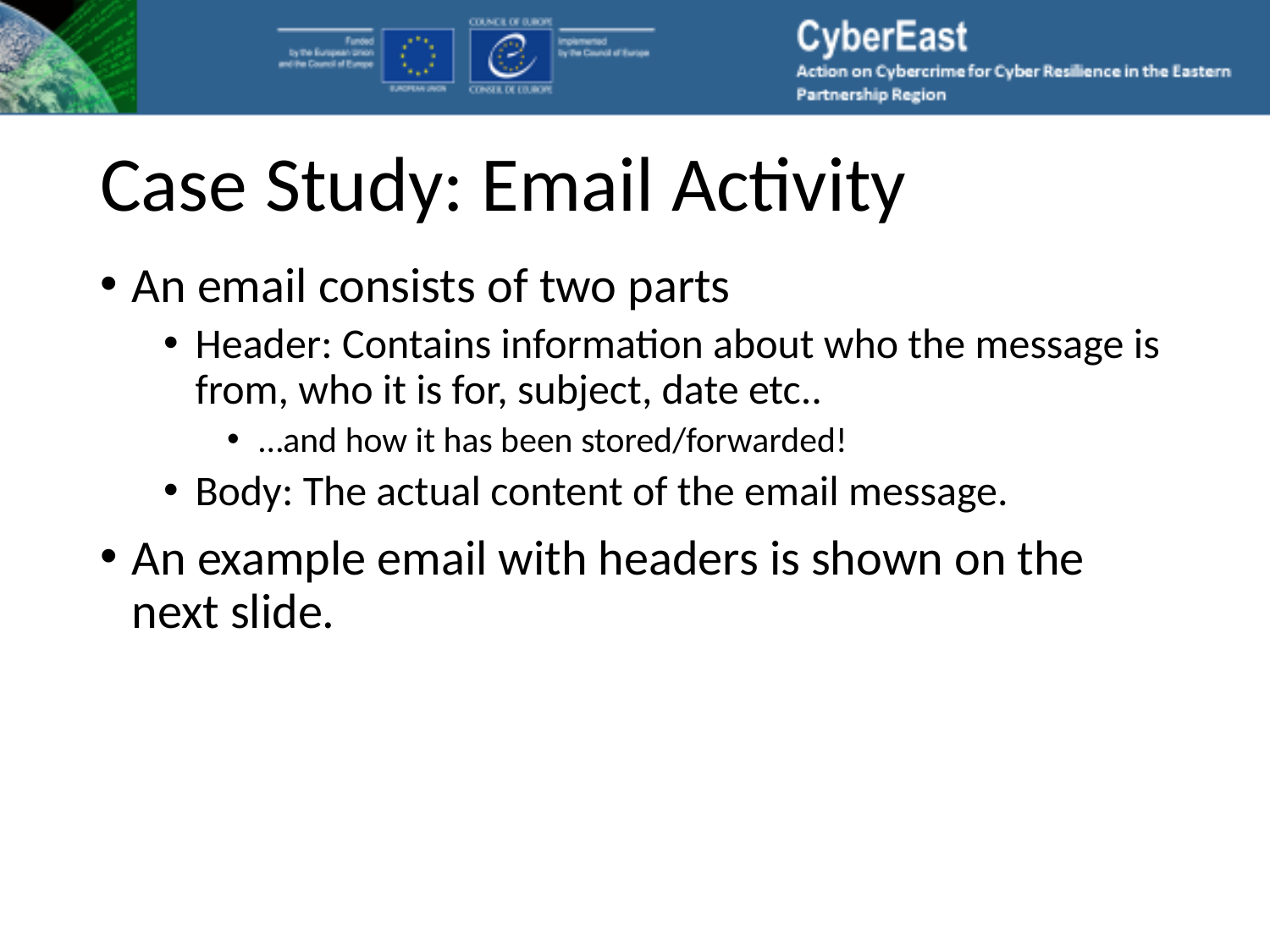

# Case Study: Email Activity
An email consists of two parts
Header: Contains information about who the message is from, who it is for, subject, date etc..
…and how it has been stored/forwarded!
Body: The actual content of the email message.
An example email with headers is shown on the next slide.